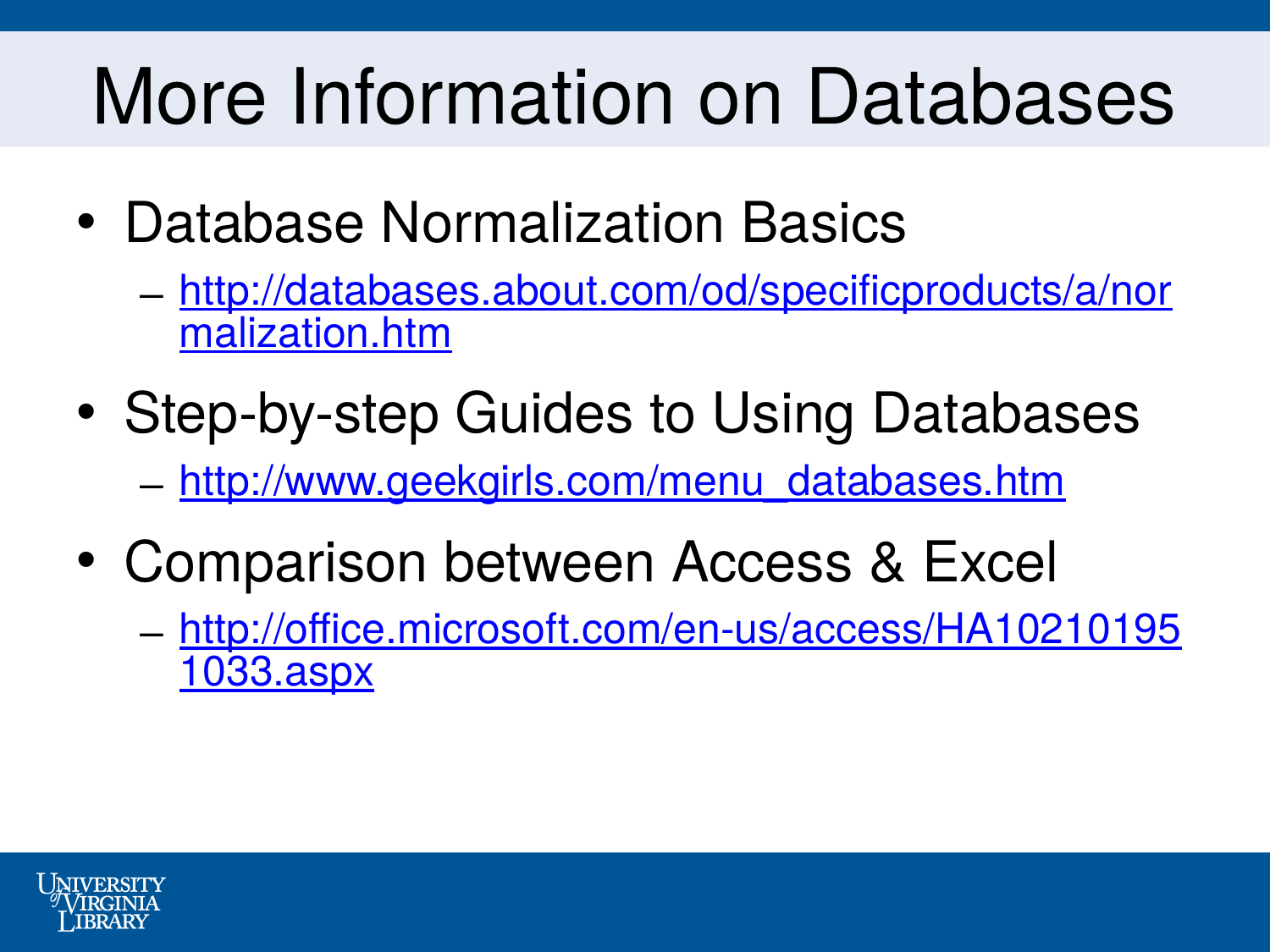

# More Information on Databases
Database Normalization Basics
http://databases.about.com/od/specificproducts/a/normalization.htm
Step-by-step Guides to Using Databases
http://www.geekgirls.com/menu_databases.htm
Comparison between Access & Excel
http://office.microsoft.com/en-us/access/HA102101951033.aspx